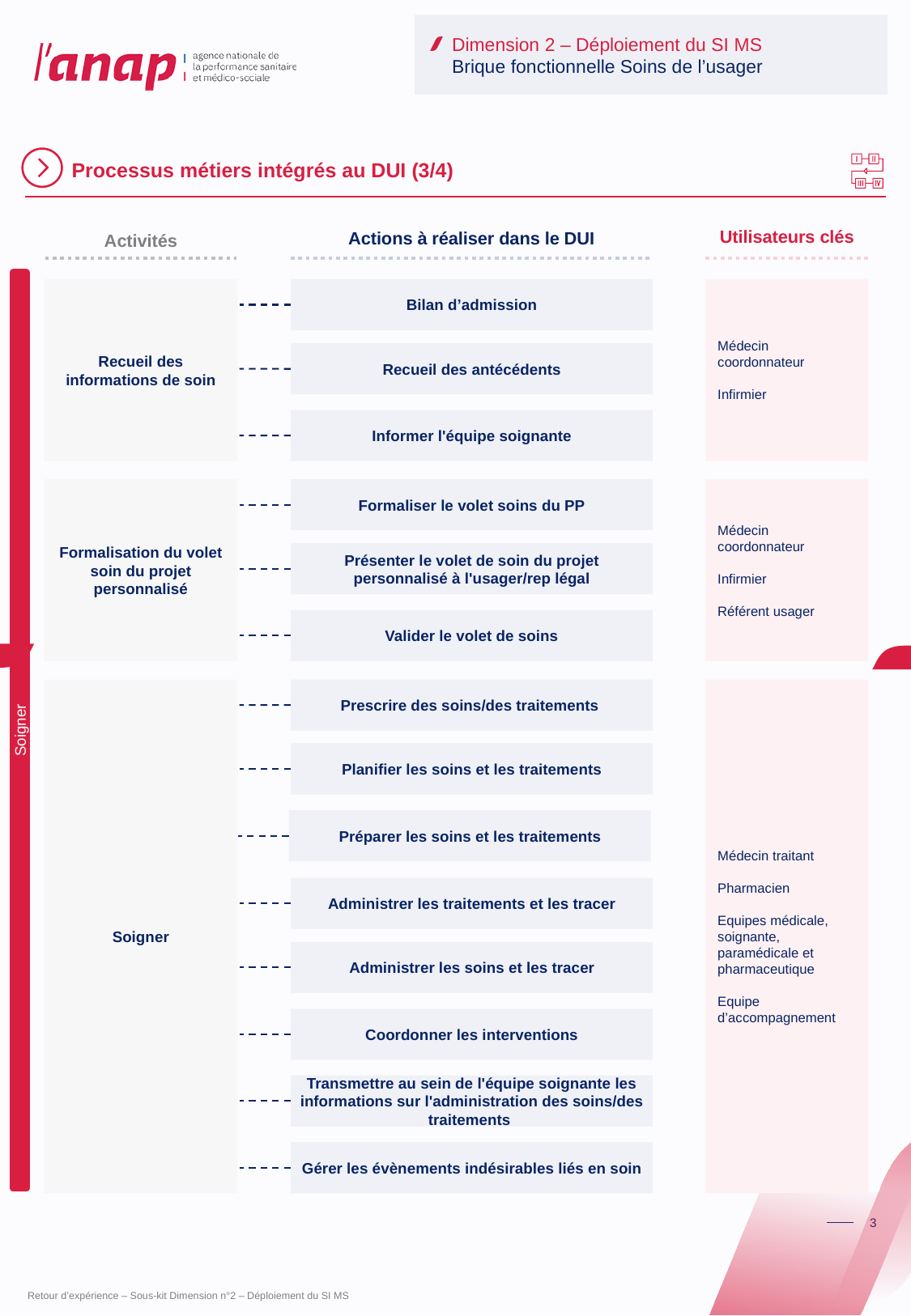

Dimension 2 – Déploiement du SI MS
Brique fonctionnelle Soins de l’usager

Processus métiers intégrés au DUI (3/4)

Utilisateurs clés
Actions à réaliser dans le DUI
Activités
Bilan d’admission
Médecin coordonnateur

Infirmier
Recueil des informations de soin
Recueil des antécédents
Informer l'équipe soignante
Formaliser le volet soins du PP
Médecin coordonnateur

Infirmier

Référent usager
Formalisation du volet soin du projet personnalisé
Présenter le volet de soin du projet personnalisé à l'usager/rep légal
Valider le volet de soins
Prescrire des soins/des traitements
Médecin traitant

Pharmacien

Equipes médicale, soignante, paramédicale et pharmaceutique

Equipe d’accompagnement
Soigner
Soigner
Planifier les soins et les traitements
Préparer les soins et les traitements
Administrer les traitements et les tracer
Administrer les soins et les tracer
Coordonner les interventions
Transmettre au sein de l'équipe soignante les informations sur l'administration des soins/des traitements

Gérer les évènements indésirables liés en soin

Retour d’expérience – Sous-kit Dimension n°2 – Déploiement du SI MS